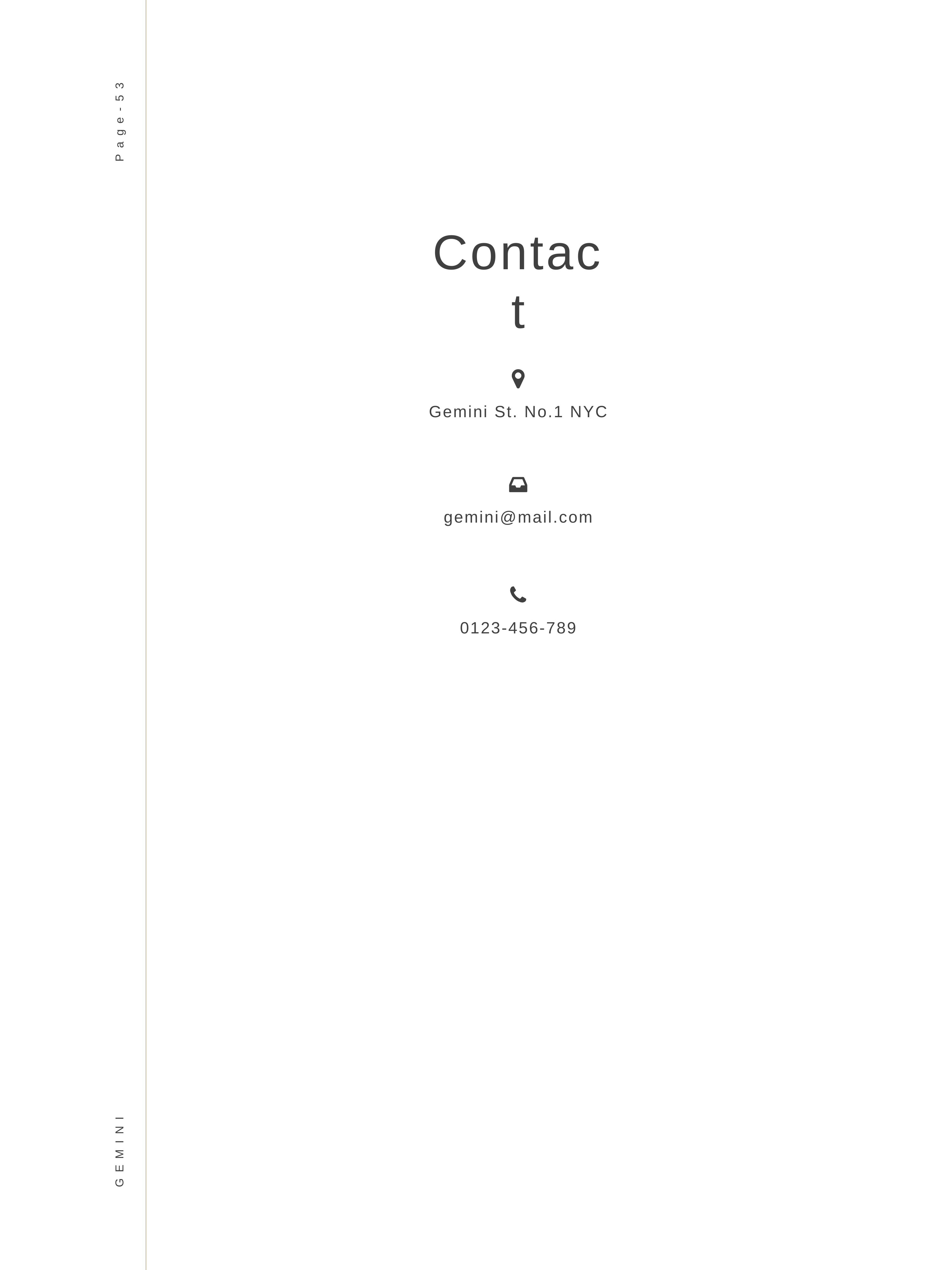

Page-53
Contact

Gemini St. No.1 NYC

gemini@mail.com

0123-456-789

GEMINI